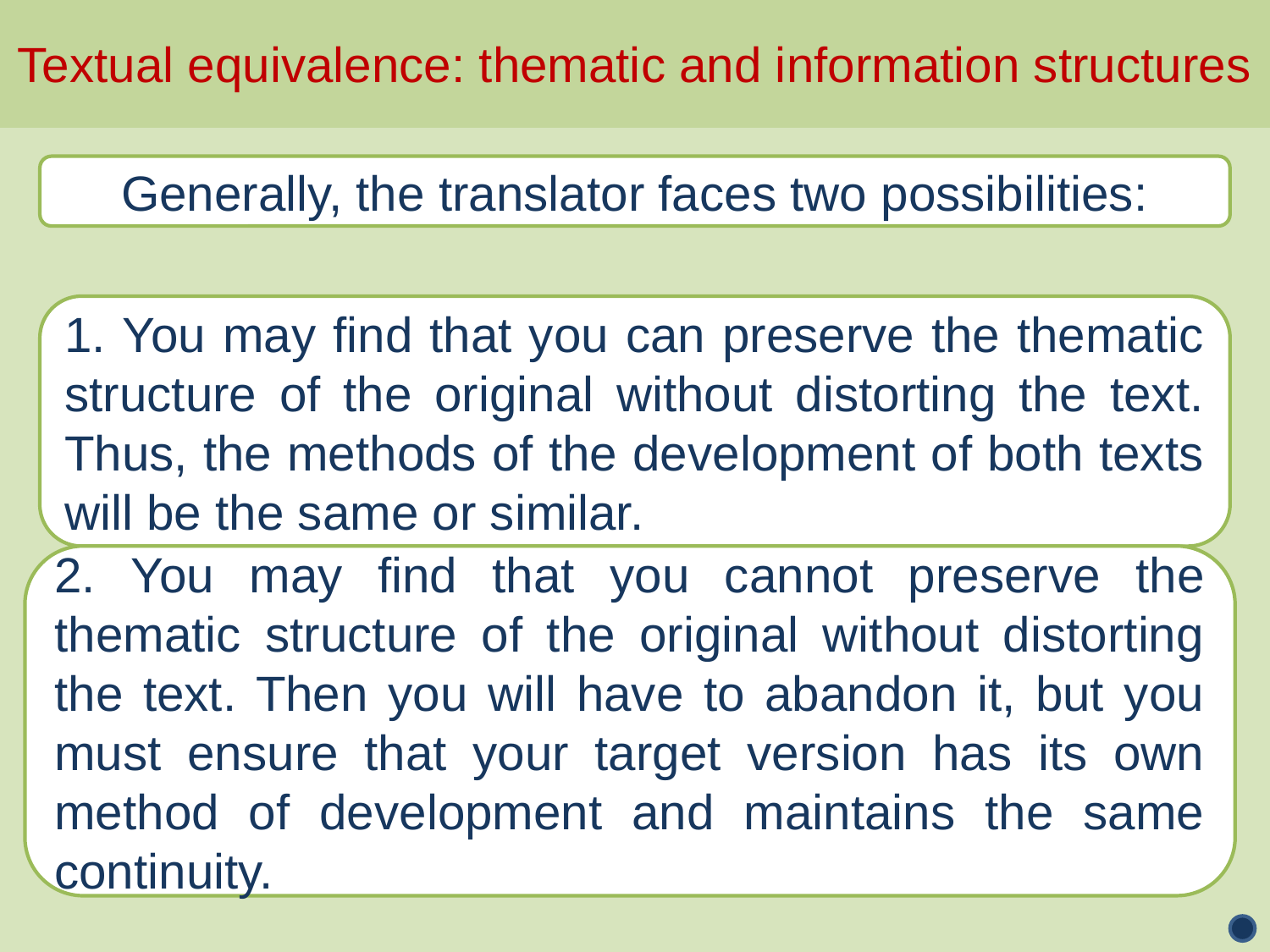

Textual equivalence: thematic and information structures
Generally, the translator faces two possibilities:
1. You may find that you can preserve the thematic structure of the original without distorting the text. Thus, the methods of the development of both texts will be the same or similar.
2. You may find that you cannot preserve the thematic structure of the original without distorting the text. Then you will have to abandon it, but you must ensure that your target version has its own method of development and maintains the same continuity.